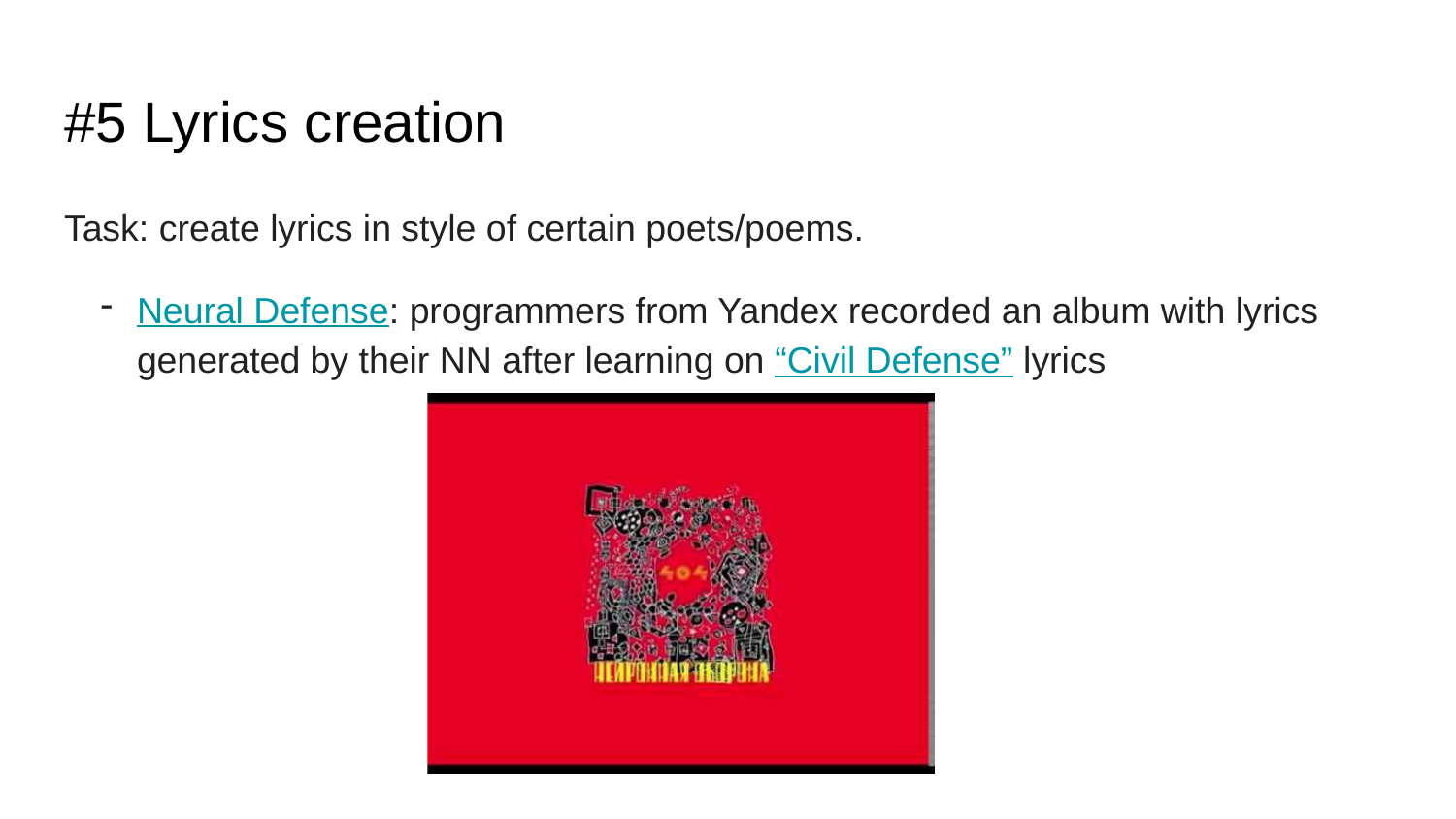

# #5 Lyrics creation
Task: create lyrics in style of certain poets/poems.
Neural Defense: programmers from Yandex recorded an album with lyrics generated by their NN after learning on “Civil Defense” lyrics